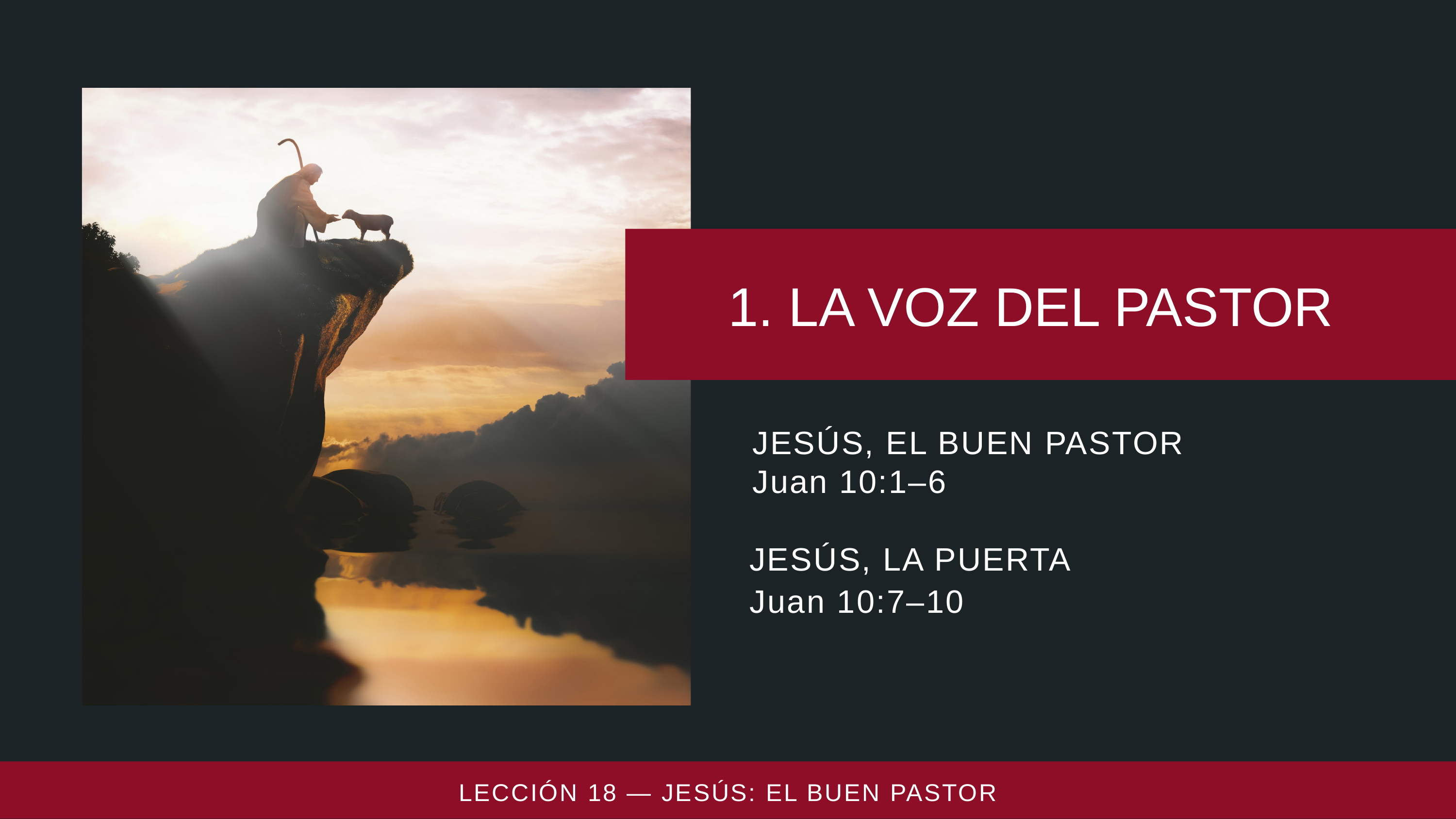

JESÚS, EL BUEN PASTOR
Juan 10:1–6
JESÚS, LA PUERTA
Juan 10:7–10